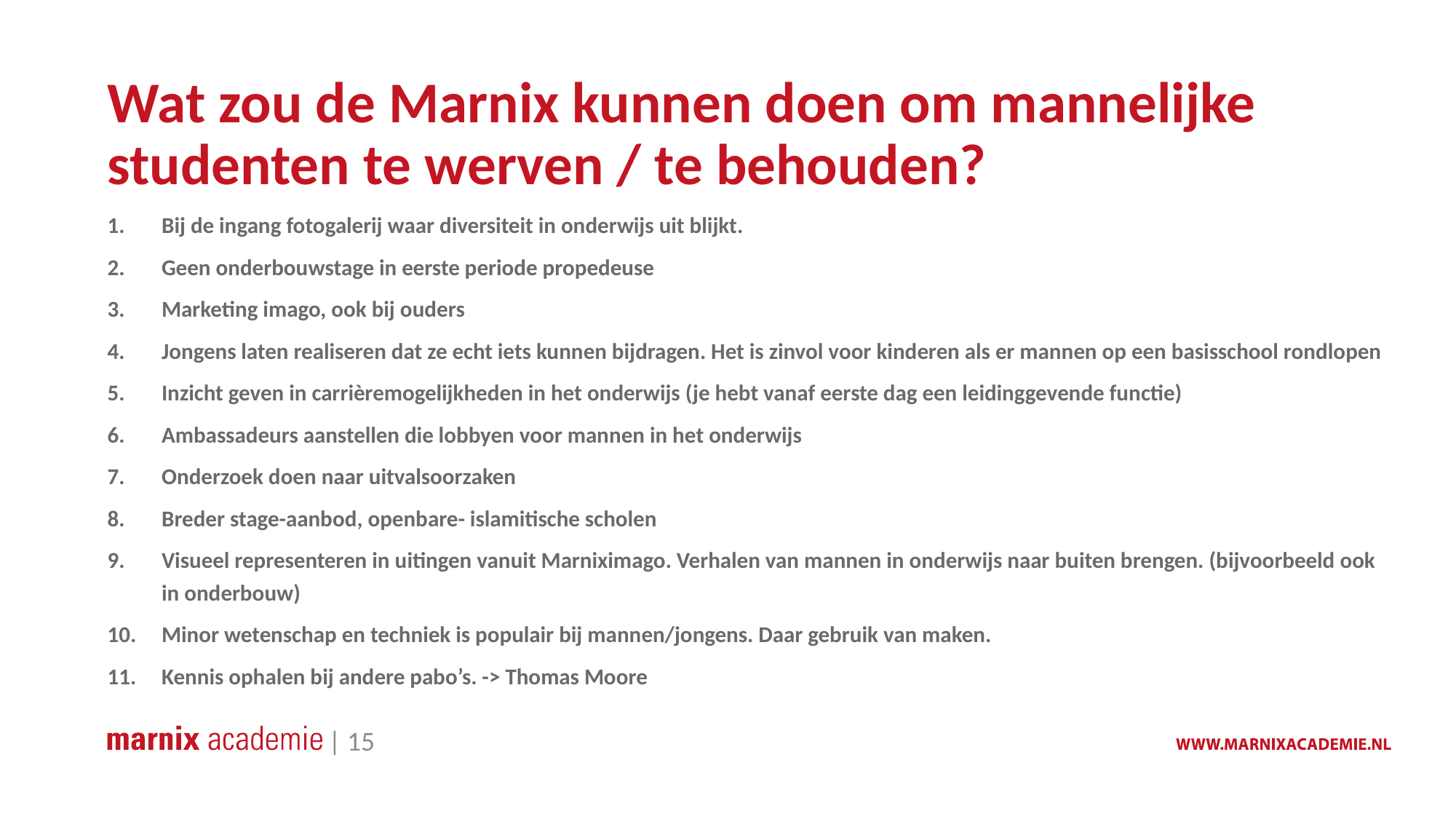

# Wat zou de Marnix kunnen doen om mannelijke studenten te werven / te behouden?
Bij de ingang fotogalerij waar diversiteit in onderwijs uit blijkt.
Geen onderbouwstage in eerste periode propedeuse
Marketing imago, ook bij ouders
Jongens laten realiseren dat ze echt iets kunnen bijdragen. Het is zinvol voor kinderen als er mannen op een basisschool rondlopen
Inzicht geven in carrièremogelijkheden in het onderwijs (je hebt vanaf eerste dag een leidinggevende functie)
Ambassadeurs aanstellen die lobbyen voor mannen in het onderwijs
Onderzoek doen naar uitvalsoorzaken
Breder stage-aanbod, openbare- islamitische scholen
Visueel representeren in uitingen vanuit Marniximago. Verhalen van mannen in onderwijs naar buiten brengen. (bijvoorbeeld ook in onderbouw)
Minor wetenschap en techniek is populair bij mannen/jongens. Daar gebruik van maken.
Kennis ophalen bij andere pabo’s. -> Thomas Moore
 | 15